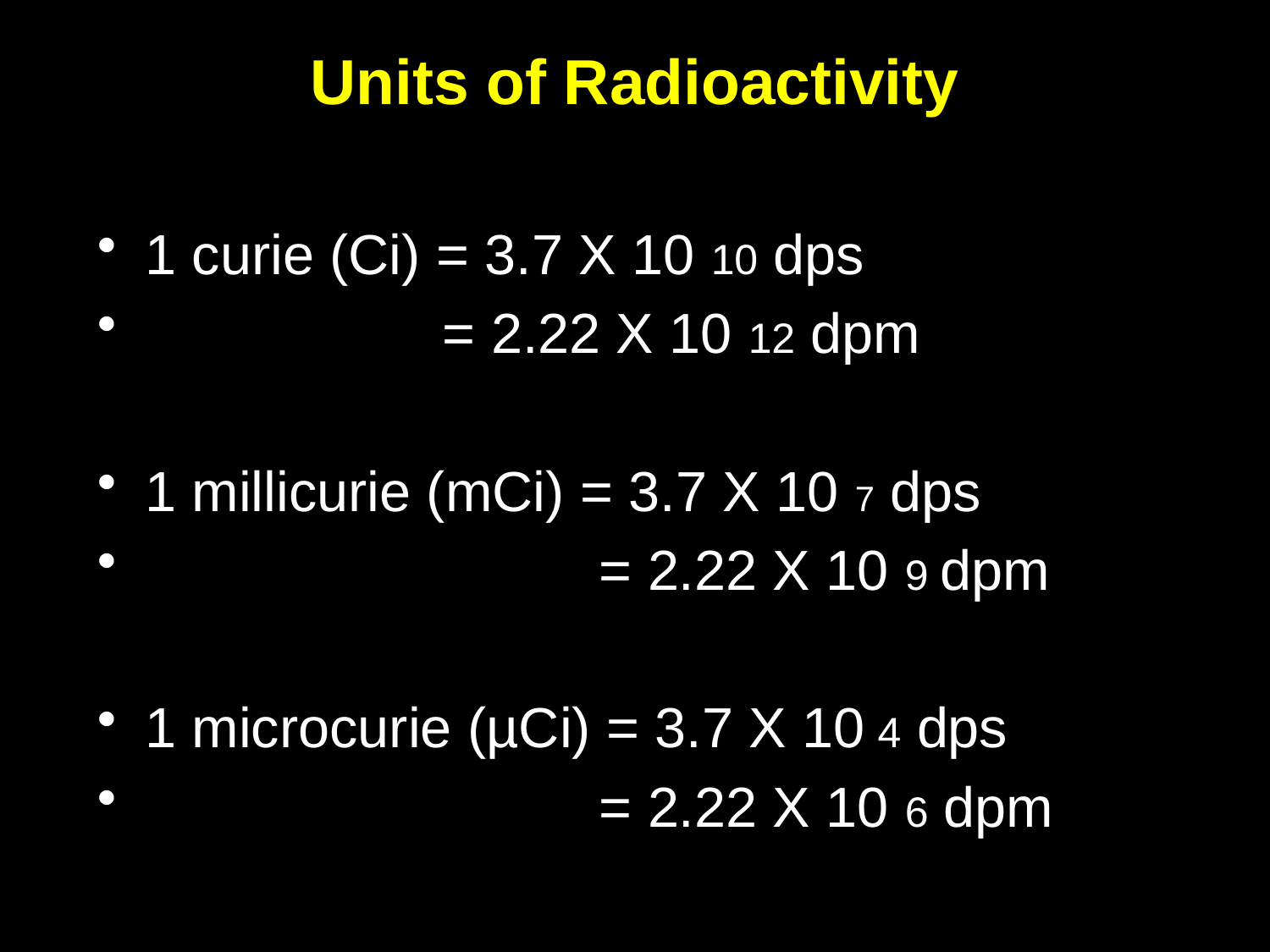

# Units of Radioactivity
1 curie (Ci) = 3.7 X 10 10 dps
                   = 2.22 X 10 12 dpm

1 millicurie (mCi) = 3.7 X 10 7 dps
                             = 2.22 X 10 9 dpm

1 microcurie (µCi) = 3.7 X 10 4 dps
                             = 2.22 X 10 6 dpm